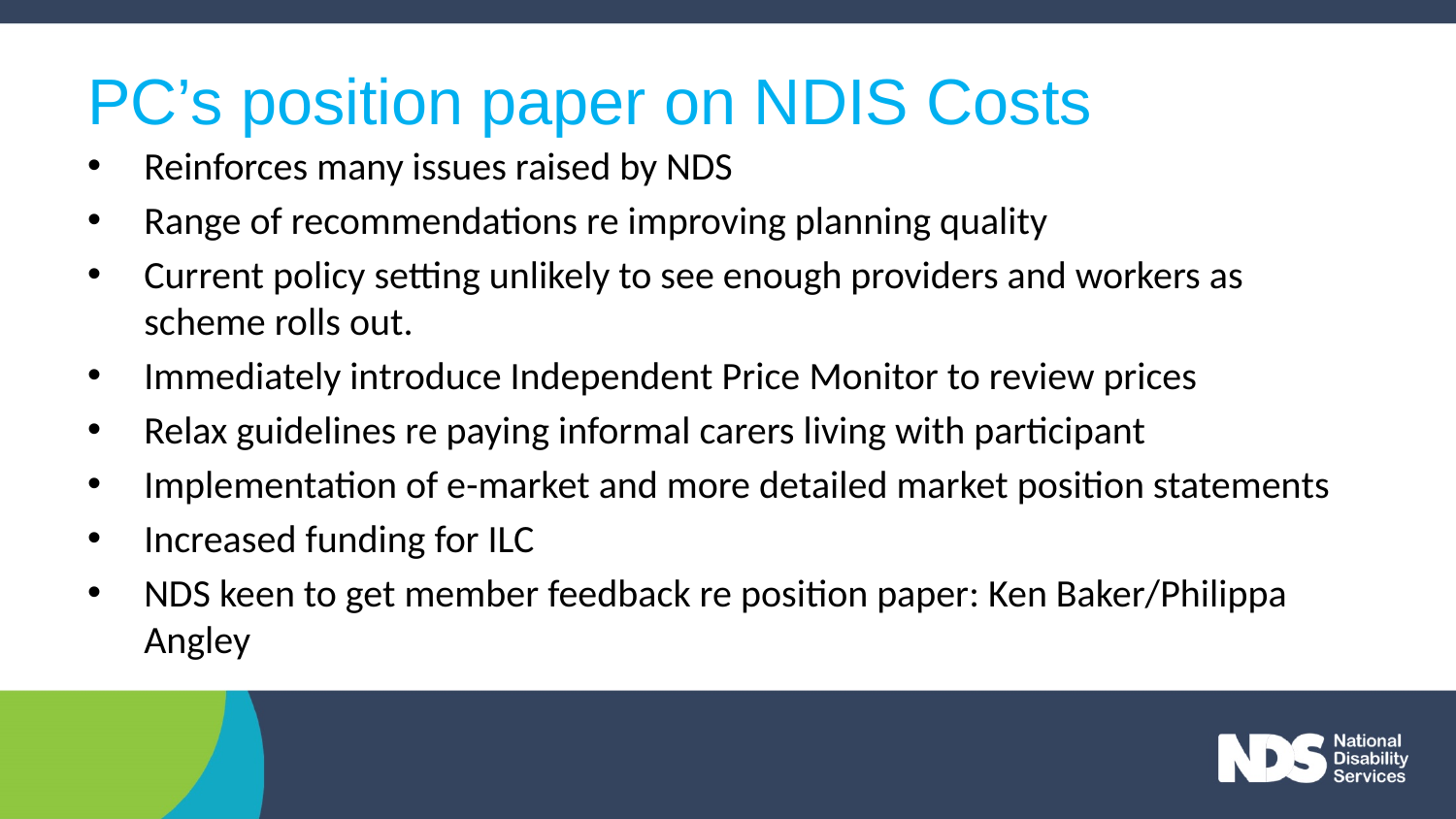

# PC’s position paper on NDIS Costs
Reinforces many issues raised by NDS
Range of recommendations re improving planning quality
Current policy setting unlikely to see enough providers and workers as scheme rolls out.
Immediately introduce Independent Price Monitor to review prices
Relax guidelines re paying informal carers living with participant
Implementation of e-market and more detailed market position statements
Increased funding for ILC
NDS keen to get member feedback re position paper: Ken Baker/Philippa Angley